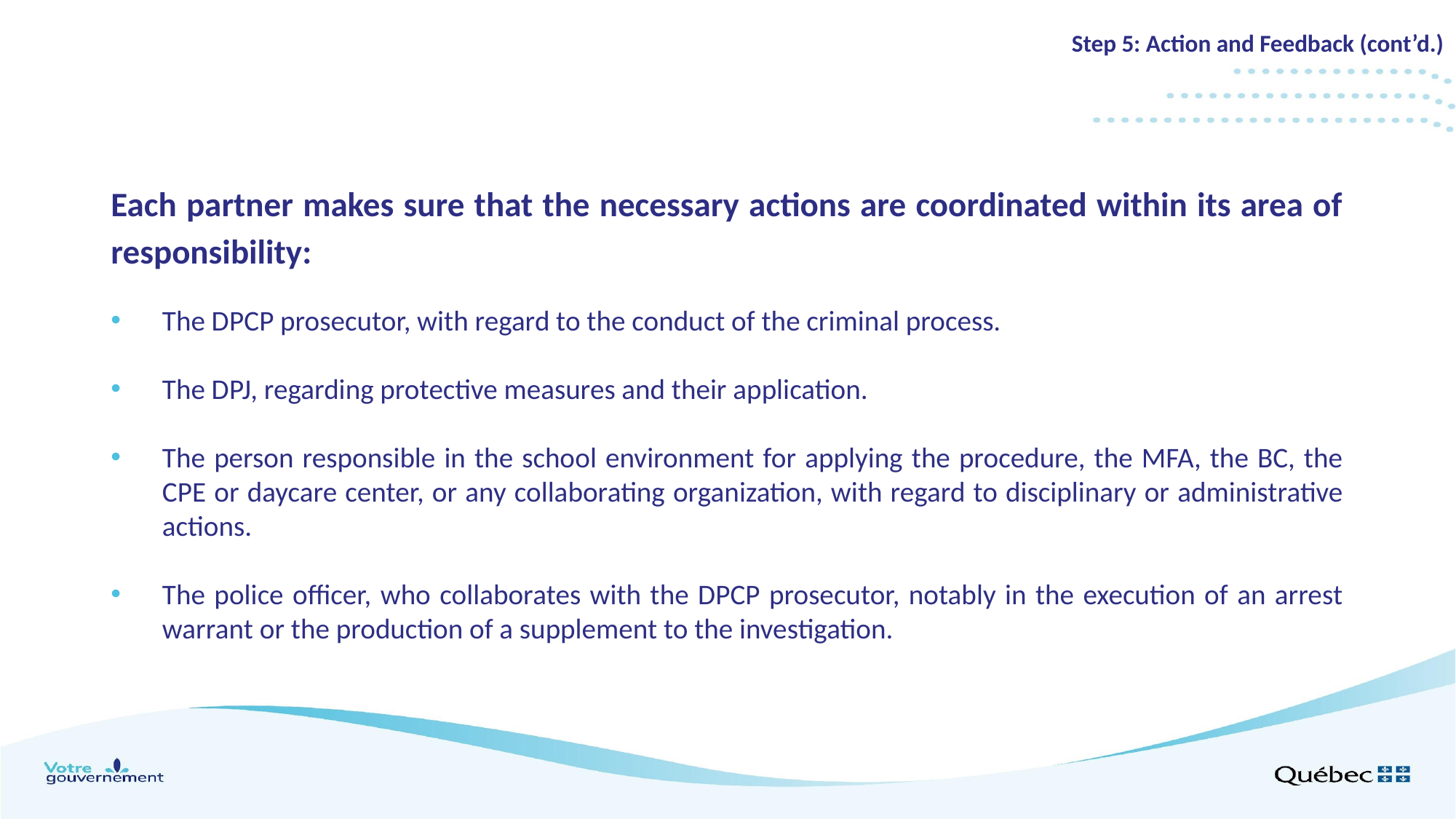

Step 5: Action and Feedback (cont’d.)

Each partner makes sure that the necessary actions are coordinated within its area of responsibility:

The DPCP prosecutor, with regard to the conduct of the criminal process.

The DPJ, regarding protective measures and their application.

The person responsible in the school environment for applying the procedure, the MFA, the BC, the CPE or daycare center, or any collaborating organization, with regard to disciplinary or administrative actions.

The police officer, who collaborates with the DPCP prosecutor, notably in the execution of an arrest warrant or the production of a supplement to the investigation.